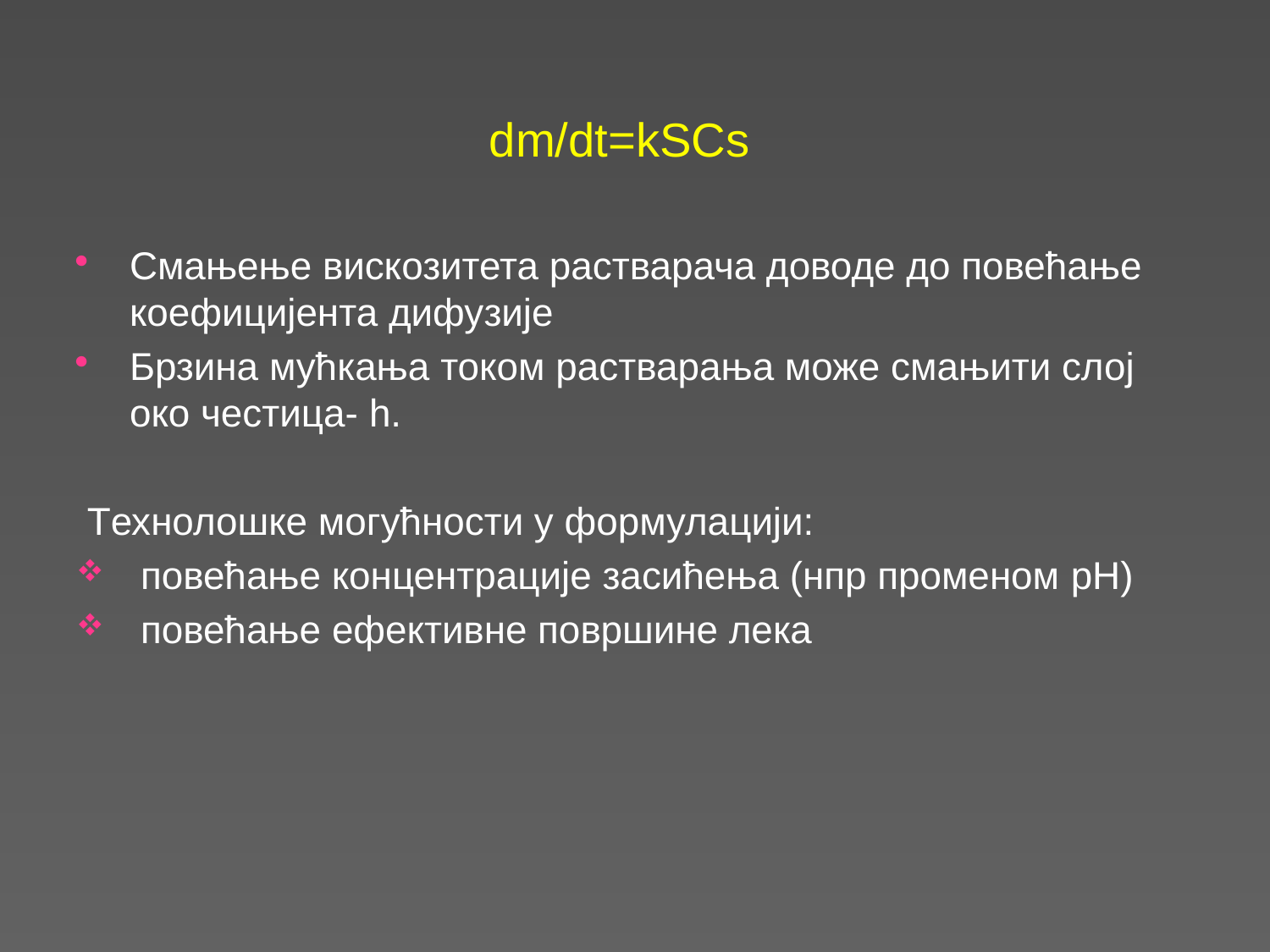

dm/dt=kSCs

Смањење вискозитета растварача доводе до повећање коефицијента дифузије
Брзина мућкања током растварања може смањити слој око честица- h.

 Технолошке могућности у формулацији:
 повећање концентрације засићења (нпр променом pH)
 повећање ефективне површине лека